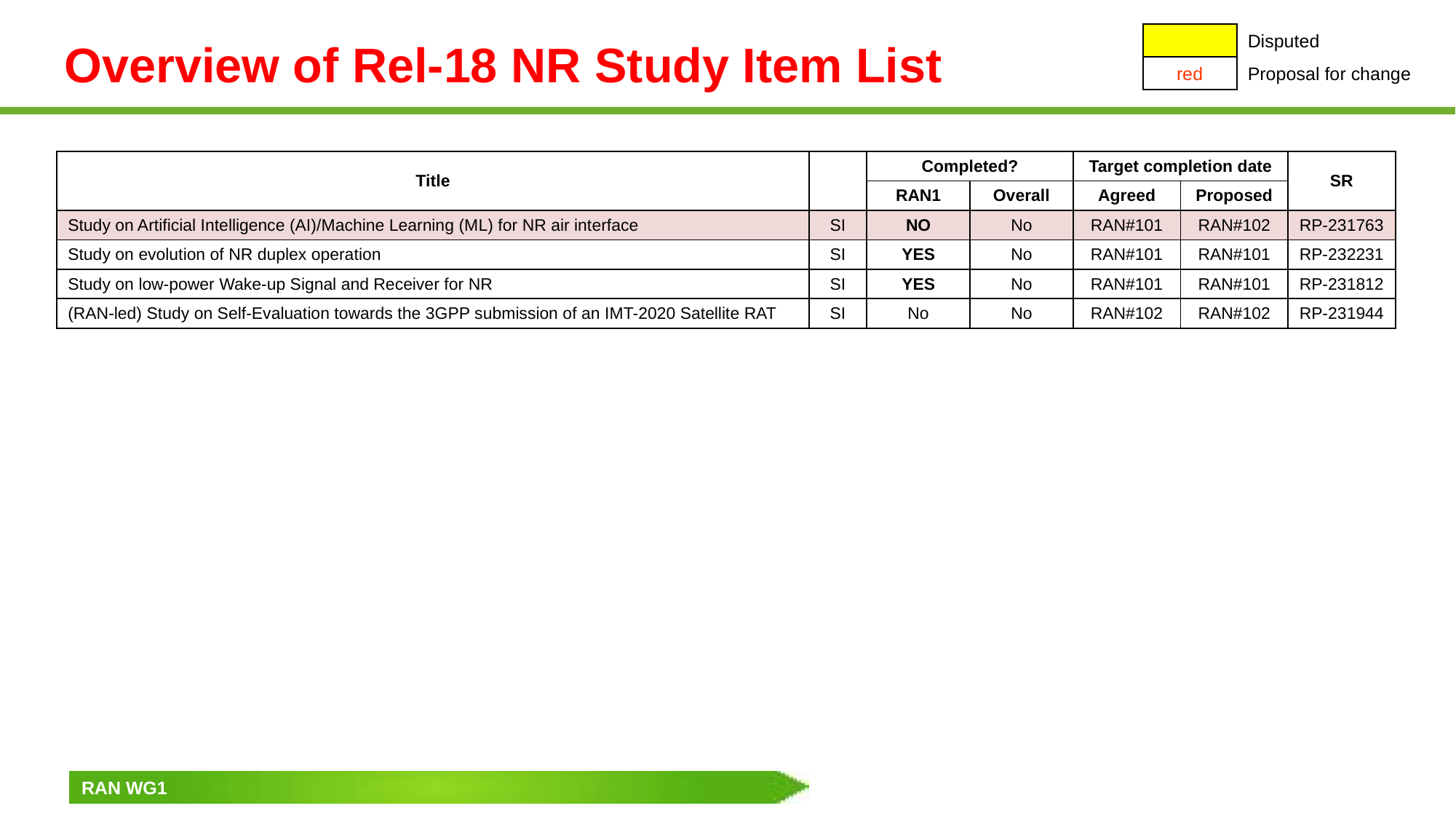

# Overview of Rel-18 NR Study Item List
|  | Disputed |
| --- | --- |
| red | Proposal for change |
| Title |  | Completed? |  | Target completion date |  | SR |
| --- | --- | --- | --- | --- | --- | --- |
|  |  | RAN1 | Overall | Agreed | Proposed |  |
| Study on Artificial Intelligence (AI)/Machine Learning (ML) for NR air interface | SI | NO | No | RAN#101 | RAN#102 | RP-231763 |
| Study on evolution of NR duplex operation | SI | YES | No | RAN#101 | RAN#101 | RP-232231 |
| Study on low-power Wake-up Signal and Receiver for NR | SI | YES | No | RAN#101 | RAN#101 | RP-231812 |
| (RAN-led) Study on Self-Evaluation towards the 3GPP submission of an IMT-2020 Satellite RAT | SI | No | No | RAN#102 | RAN#102 | RP-231944 |